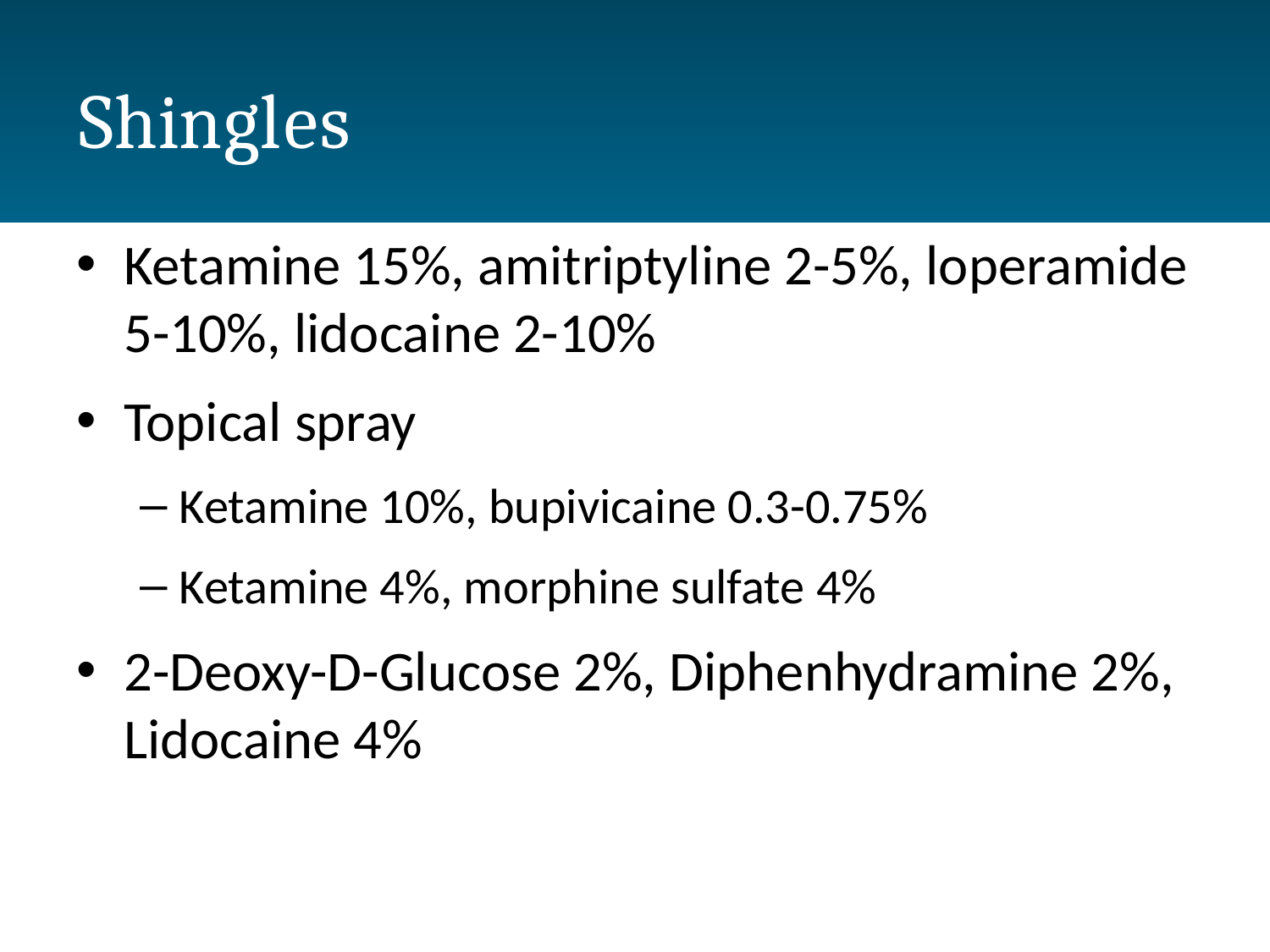

# Shingles
Ketamine 15%, amitriptyline 2-5%, loperamide 5-10%, lidocaine 2-10%
Topical spray
Ketamine 10%, bupivicaine 0.3-0.75%
Ketamine 4%, morphine sulfate 4%
2-Deoxy-D-Glucose 2%, Diphenhydramine 2%, Lidocaine 4%